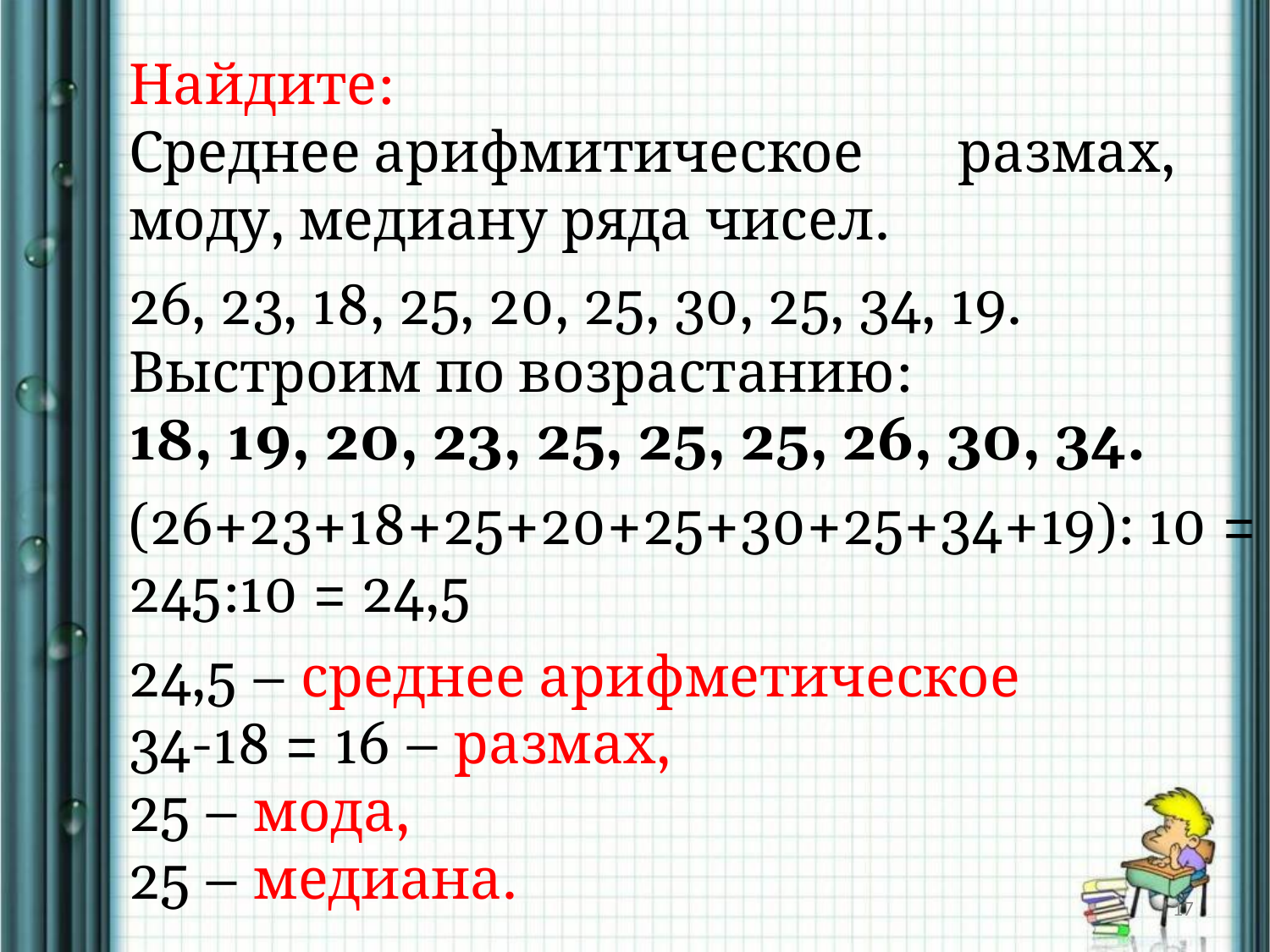

Найдите:
Среднее арифмитическое       размах, моду, медиану ряда чисел.

26, 23, 18, 25, 20, 25, 30, 25, 34, 19.
Выстроим по возрастанию:
18, 19, 20, 23, 25, 25, 25, 26, 30, 34.

(26+23+18+25+20+25+30+25+34+19): 10 = 245:10 = 24,5

24,5 – среднее арифметическое
34-18 = 16 – размах,
25 – мода,
25 – медиана.

17